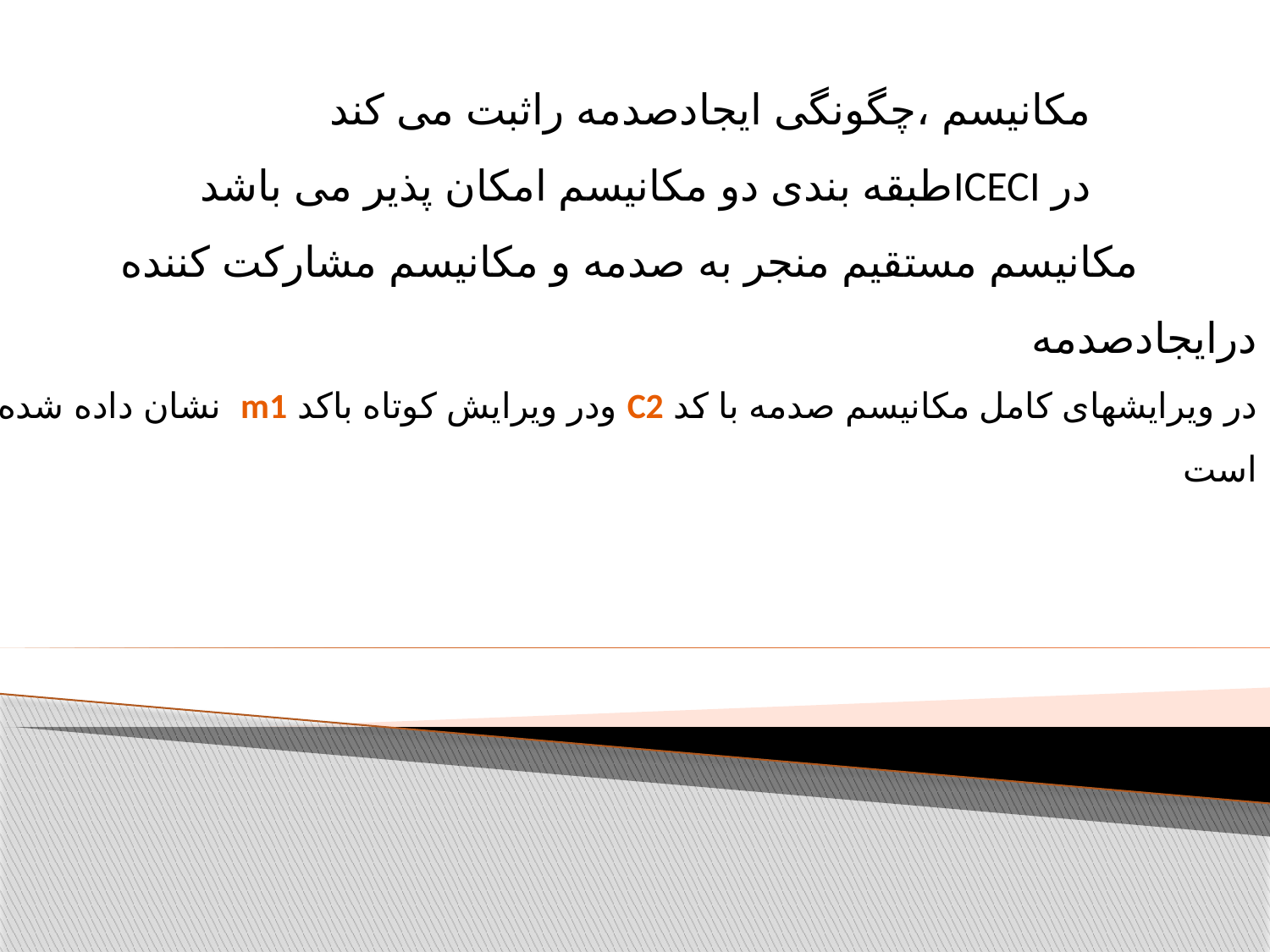

مکانیسم ،چگونگی ایجادصدمه راثبت می کند
              در ICECIطبقه بندی دو مکانیسم امکان پذیر می باشد
          مکانیسم مستقیم منجر به صدمه و مکانیسم مشارکت کننده درایجادصدمه
در ویرایشهای کامل مکانیسم صدمه با کد C2 ودر ویرایش کوتاه باکد m1  نشان داده شده است